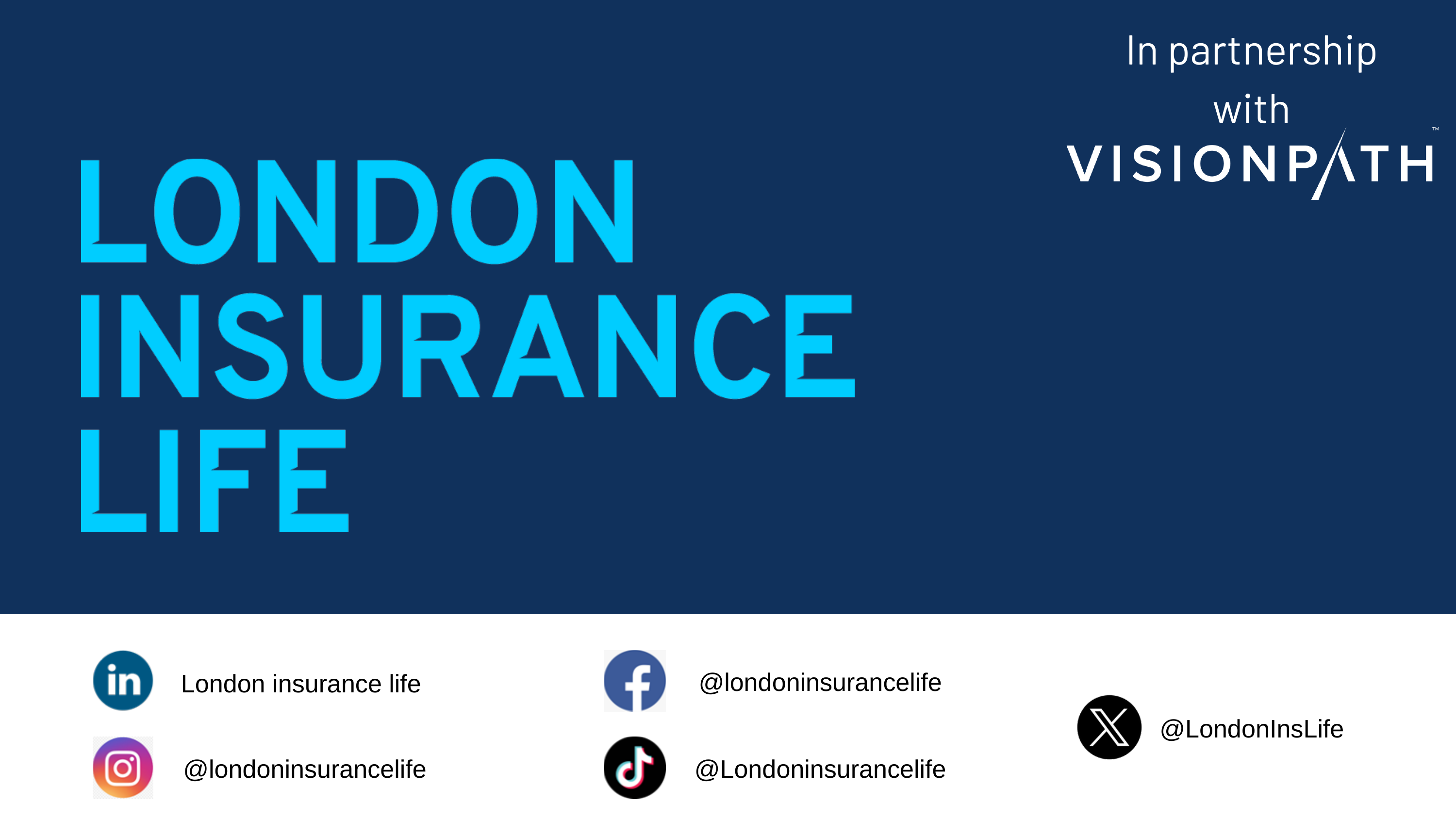

In partnership with

London Insurnace Life

@londoninsurancelife
London insurance life

@LondonInsLife

@londoninsurancelife
@Londoninsurancelife